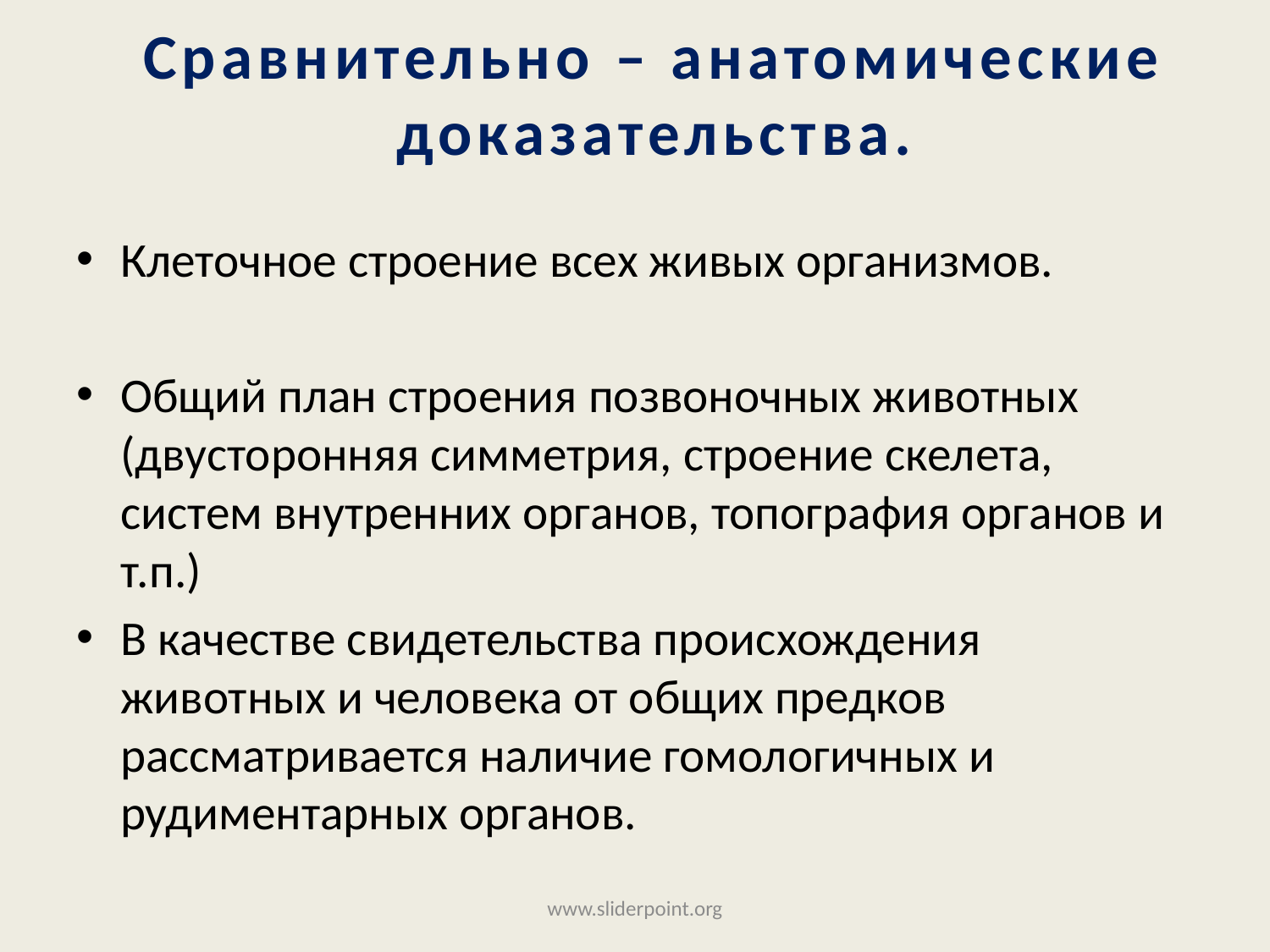

# Сравнительно – анатомические доказательства.
Клеточное строение всех живых организмов.

Общий план строения позвоночных животных (двусторонняя симметрия, строение скелета, систем внутренних органов, топография органов и т.п.)
В качестве свидетельства происхождения животных и человека от общих предков рассматривается наличие гомологичных и рудиментарных органов.
www.sliderpoint.org